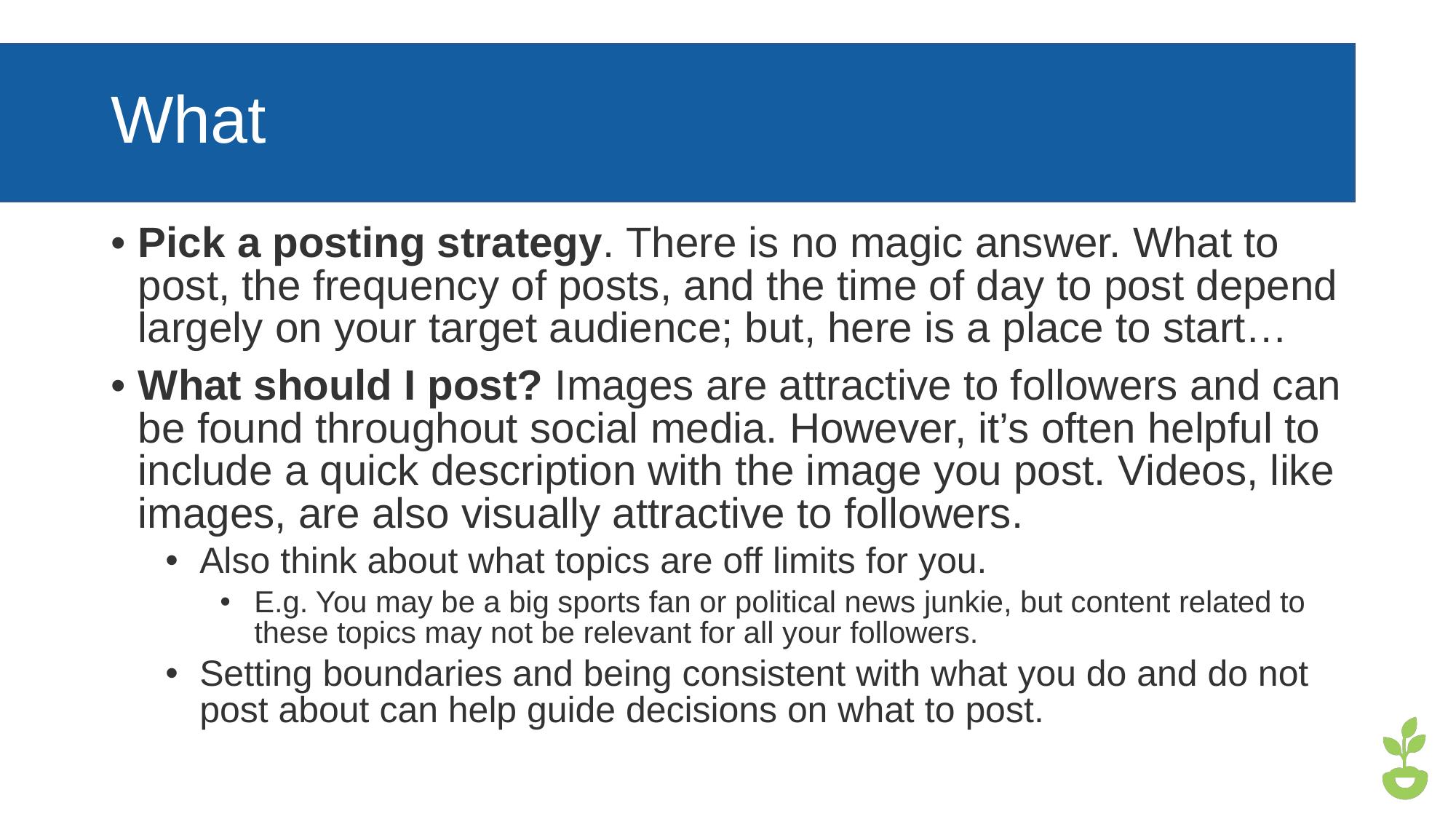

# What
Pick a posting strategy. There is no magic answer. What to post, the frequency of posts, and the time of day to post depend largely on your target audience; but, here is a place to start…
What should I post? Images are attractive to followers and can be found throughout social media. However, it’s often helpful to include a quick description with the image you post. Videos, like images, are also visually attractive to followers.
Also think about what topics are off limits for you.
E.g. You may be a big sports fan or political news junkie, but content related to these topics may not be relevant for all your followers.
Setting boundaries and being consistent with what you do and do not post about can help guide decisions on what to post.